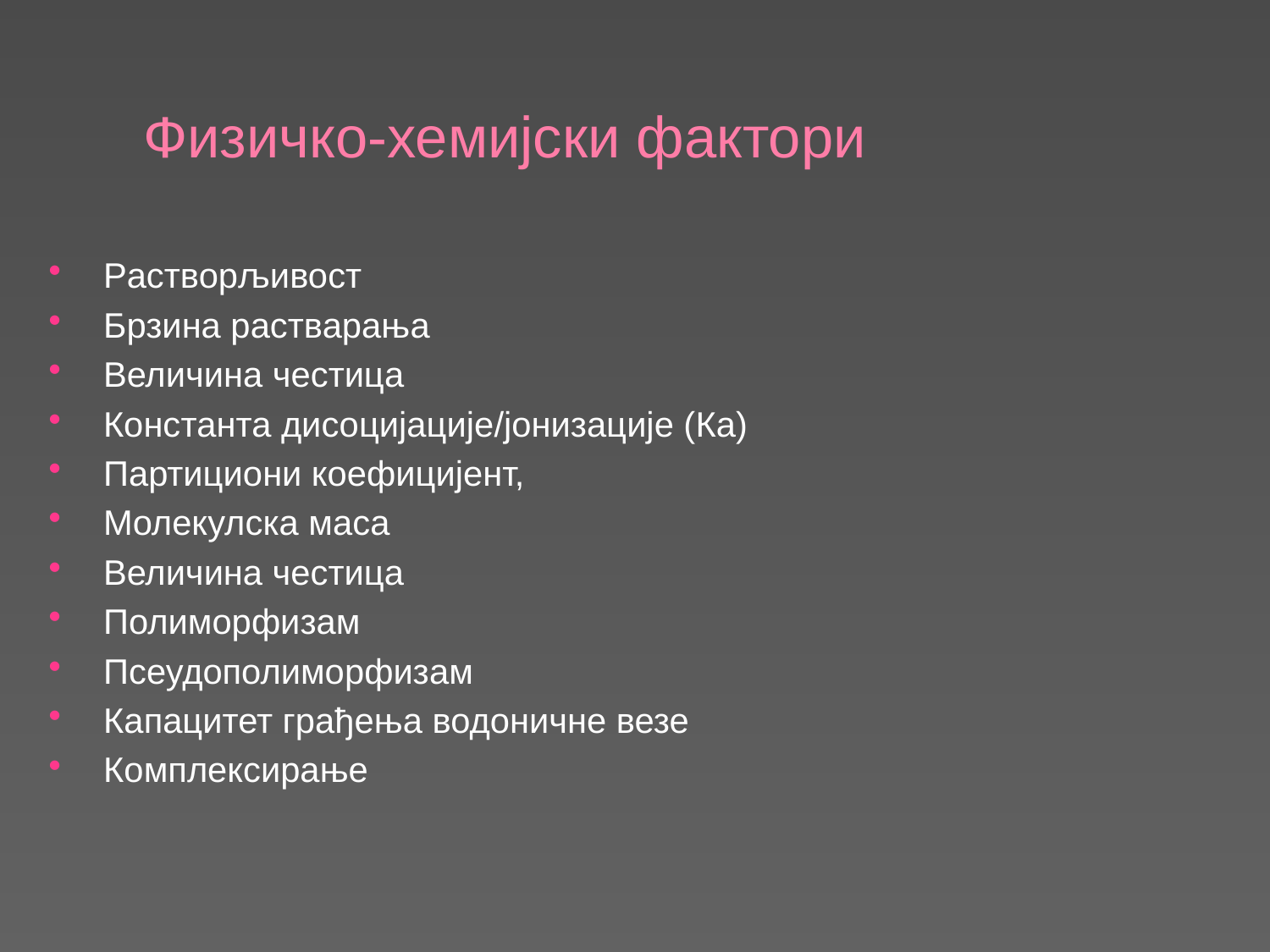

# Физичко-хемијски фактори
Растворљивост
Брзина растварања
Величина честица
Константа дисоцијације/јонизације (Ка)
Партициони коефицијент,
Молекулска маса
Величина честица
Полиморфизам
Псеудополиморфизам
Капацитет грађења водоничне везе
Комплексирање